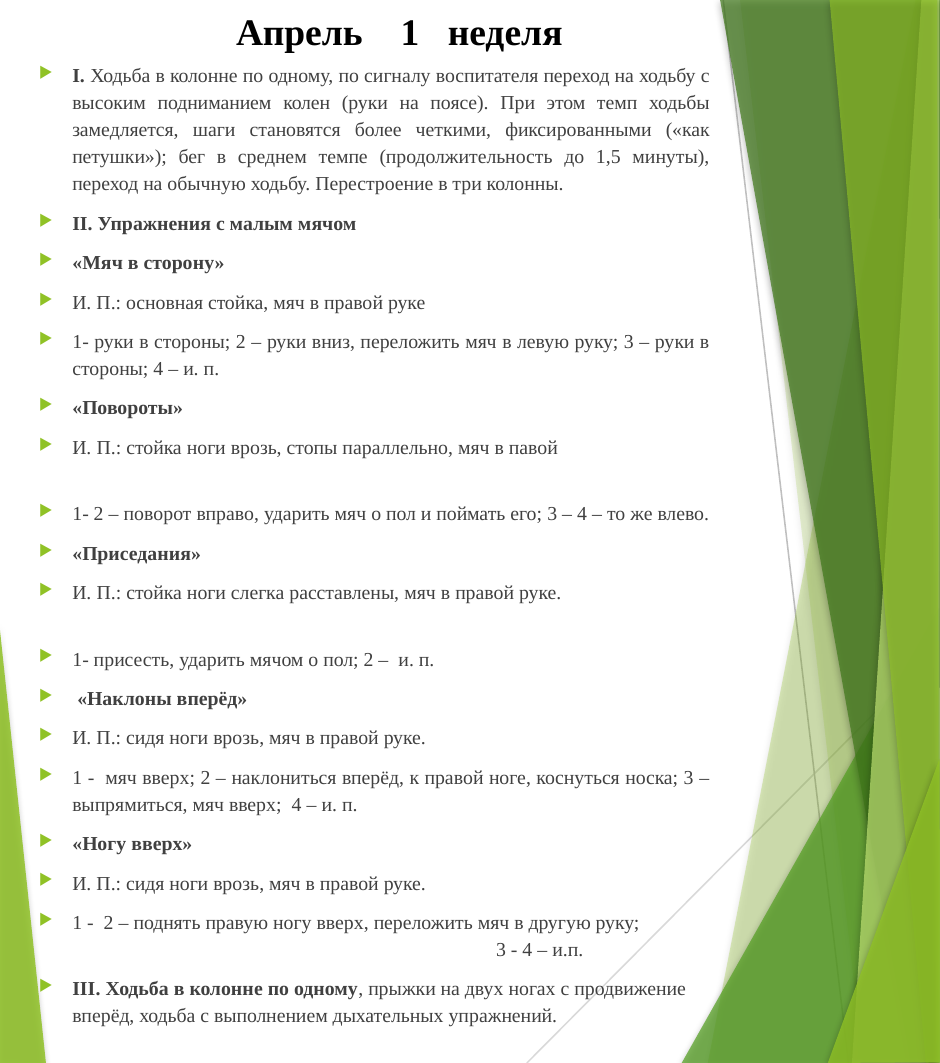

# Апрель    1   неделя
I. Ходьба в колонне по одному, по сигналу воспитателя переход на ходьбу с высоким подниманием колен (руки на поясе). При этом темп ходьбы замедляется, шаги становятся более четкими, фиксированными («как петушки»); бег в среднем темпе (продолжительность до 1,5 минуты), переход на обычную ходьбу. Перестроение в три колонны.
II. Упражнения с малым мячом
«Мяч в сторону»
И. П.: основная стойка, мяч в правой руке
1- руки в стороны; 2 – руки вниз, переложить мяч в левую руку; 3 – руки в стороны; 4 – и. п.
«Повороты»
И. П.: стойка ноги врозь, стопы параллельно, мяч в павой
1- 2 – поворот вправо, ударить мяч о пол и поймать его; 3 – 4 – то же влево.
«Приседания»
И. П.: стойка ноги слегка расставлены, мяч в правой руке.
1- присесть, ударить мячом о пол; 2 –  и. п.
 «Наклоны вперёд»
И. П.: сидя ноги врозь, мяч в правой руке.
1 -  мяч вверх; 2 – наклониться вперёд, к правой ноге, коснуться носка; 3 – выпрямиться, мяч вверх;  4 – и. п.
«Ногу вверх»
И. П.: сидя ноги врозь, мяч в правой руке.
1 -  2 – поднять правую ногу вверх, переложить мяч в другую руку;                                                                                                    3 - 4 – и.п.
III. Ходьба в колонне по одному, прыжки на двух ногах с продвижение вперёд, ходьба с выполнением дыхательных упражнений.